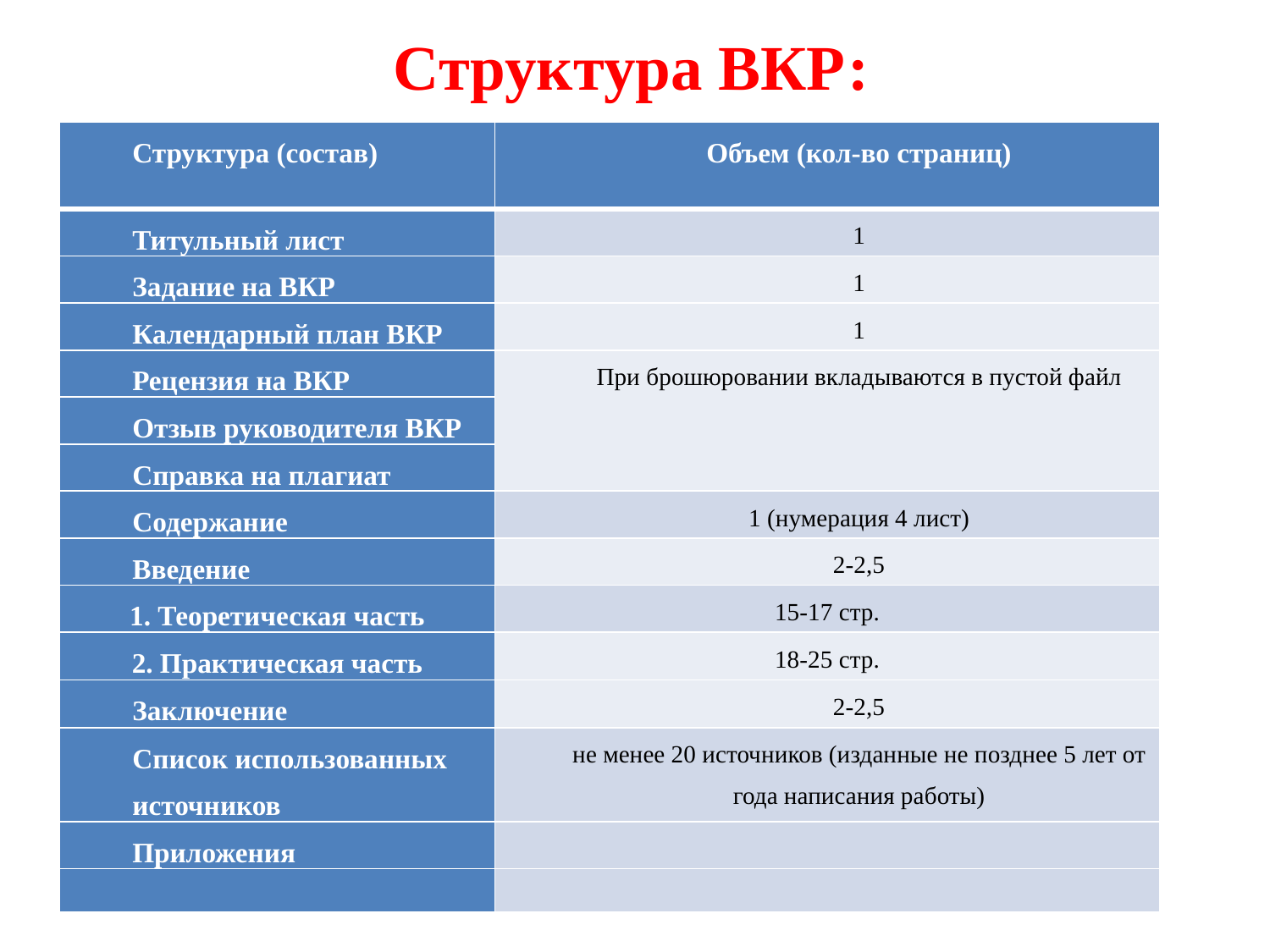

# Структура ВКР:
| Структура (состав) | Объем (кол-во страниц) |
| --- | --- |
| Титульный лист | 1 |
| Задание на ВКР | 1 |
| Календарный план ВКР | 1 |
| Рецензия на ВКР | При брошюровании вкладываются в пустой файл |
| Отзыв руководителя ВКР |  |
| Справка на плагиат |  |
| Содержание | 1 (нумерация 4 лист) |
| Введение | 2-2,5 |
| 1. Теоретическая часть | 15-17 стр. |
| 2. Практическая часть | 18-25 стр. |
| Заключение | 2-2,5 |
| Список использованных источников | не менее 20 источников (изданные не позднее 5 лет от года написания работы) |
| Приложения |  |
|  |  |